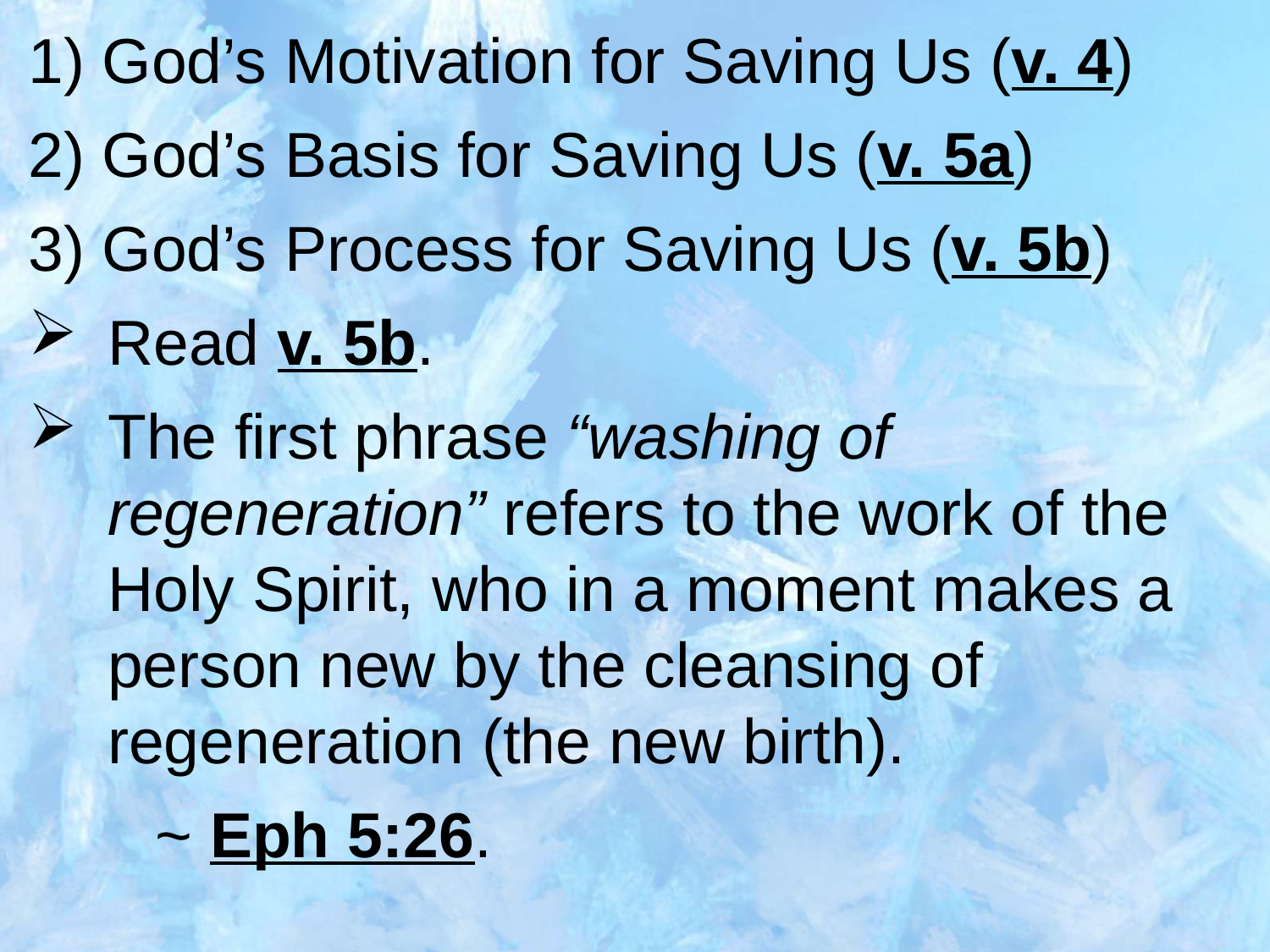

1) God’s Motivation for Saving Us (v. 4)
2) God’s Basis for Saving Us (v. 5a)
3) God’s Process for Saving Us (v. 5b)
Read v. 5b.
The first phrase “washing of regeneration” refers to the work of the Holy Spirit, who in a moment makes a person new by the cleansing of regeneration (the new birth).
	~ Eph 5:26.